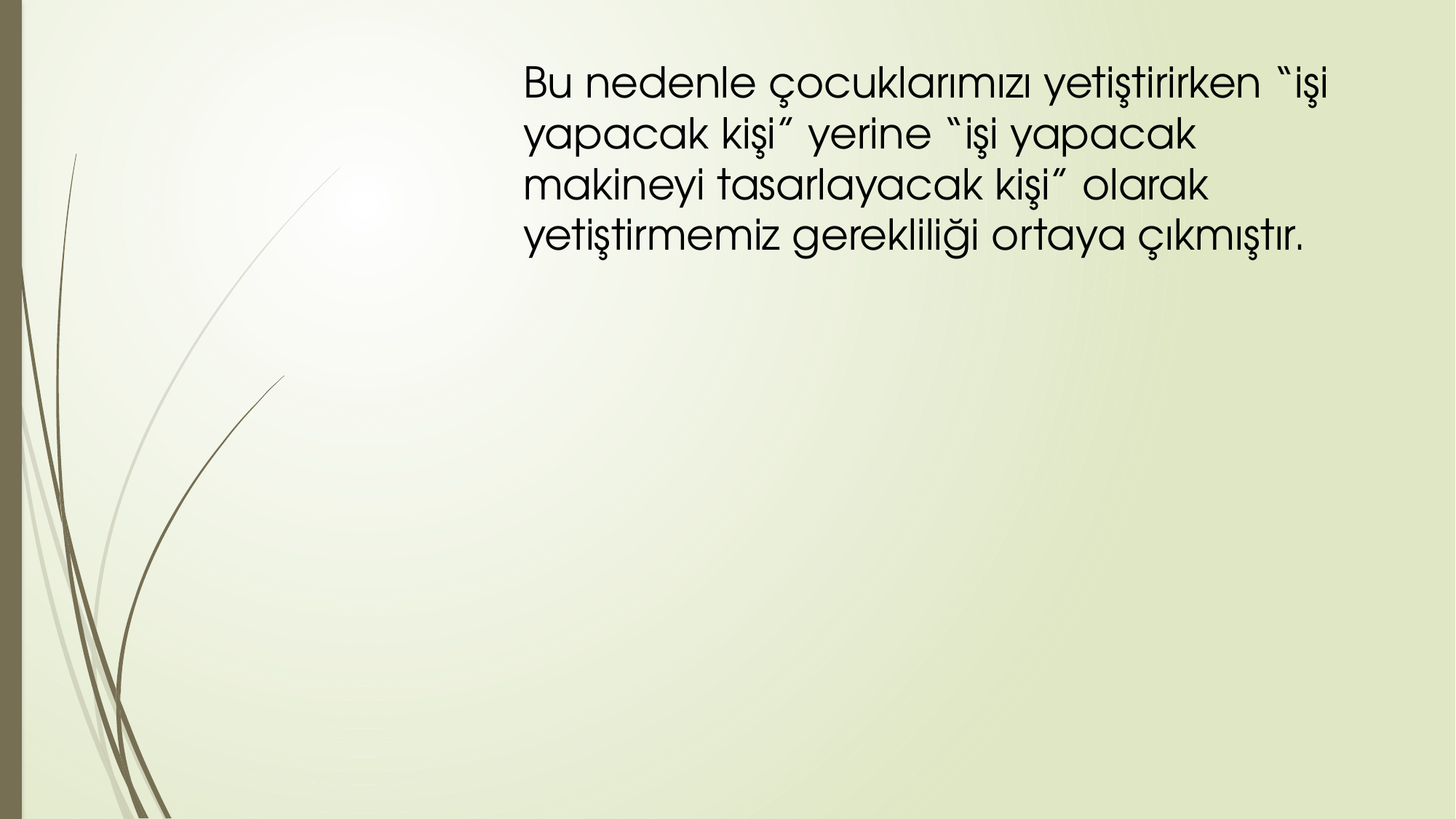

Bu nedenle çocuklarımızı yetiştirirken “işi yapacak kişi” yerine “işi yapacak makineyi tasarlayacak kişi” olarak yetiştirmemiz gerekliliği ortaya çıkmıştır.